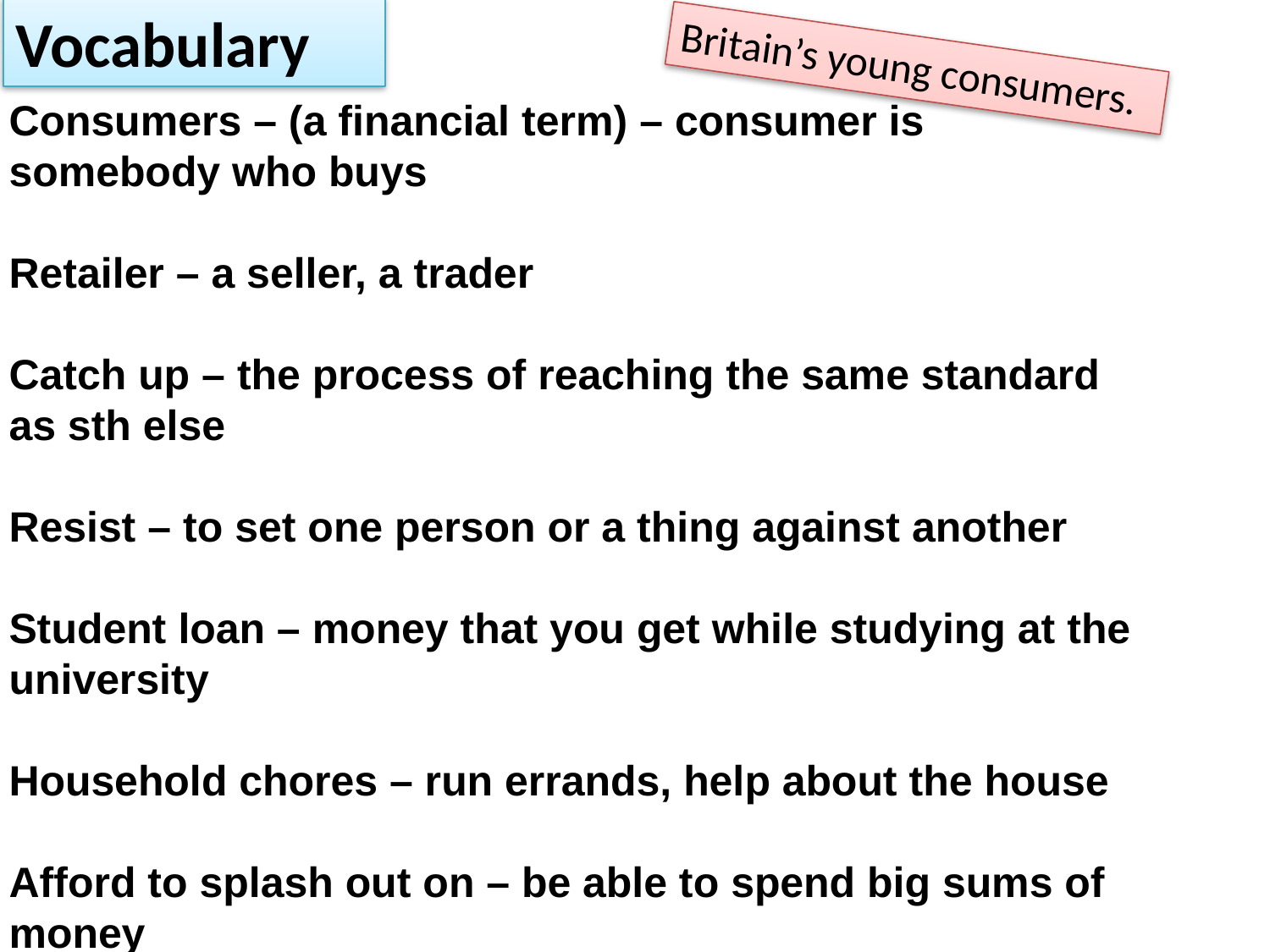

Vocabulary
Britain’s young consumers.
Consumers – (a financial term) – consumer is somebody who buys

Retailer – a seller, a trader

Catch up – the process of reaching the same standard as sth else

Resist – to set one person or a thing against another

Student loan – money that you get while studying at the university

Household chores – run errands, help about the house

Afford to splash out on – be able to spend big sums of money

Spree - a short period of time during which someone spends a lot of money